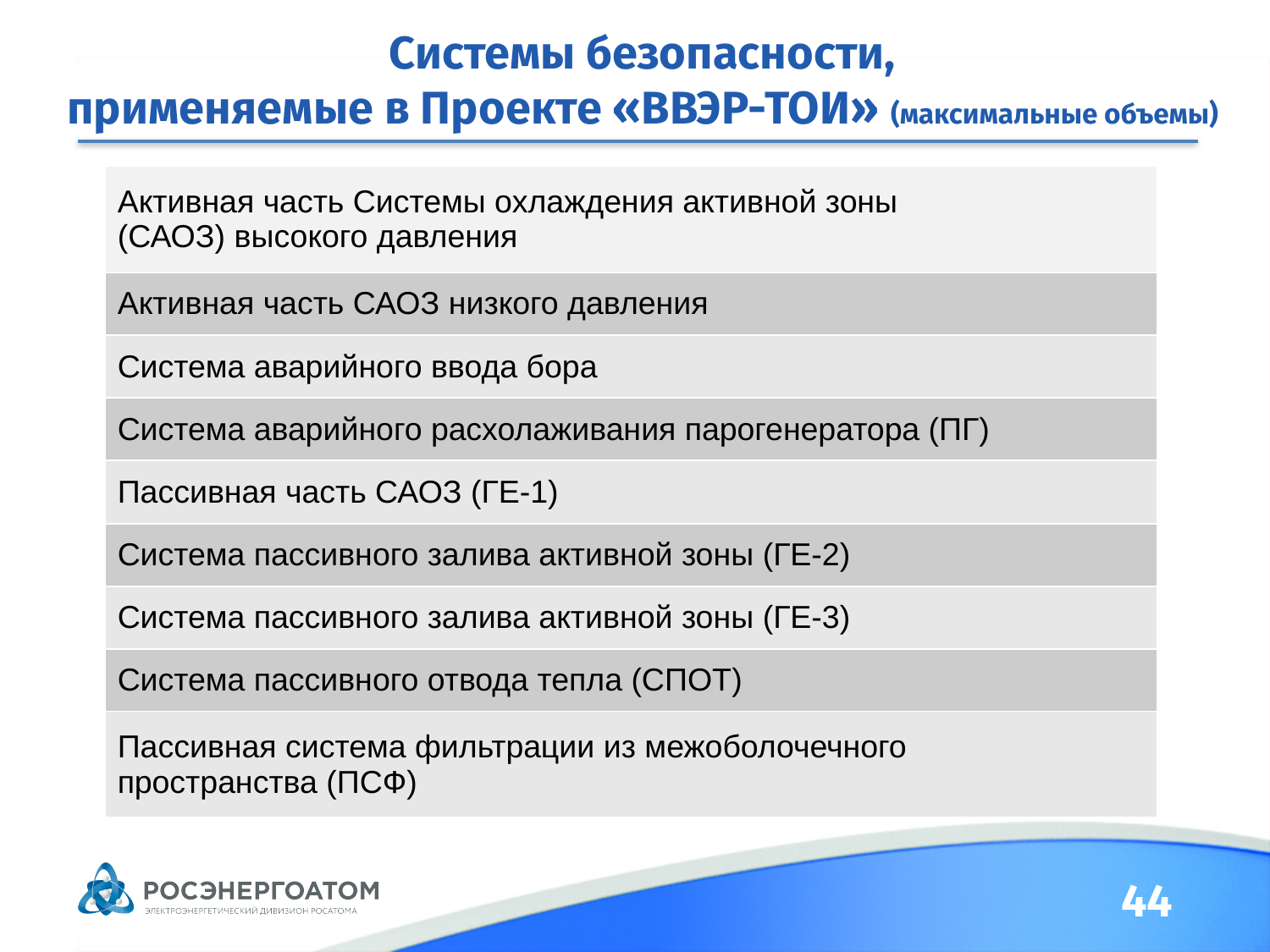

# Системы безопасности, применяемые в Проекте «ВВЭР-ТОИ» (максимальные объемы)
| Активная часть Системы охлаждения активной зоны (САОЗ) высокого давления |
| --- |
| Активная часть САОЗ низкого давления |
| Система аварийного ввода бора |
| Система аварийного расхолаживания парогенератора (ПГ) |
| Пассивная часть САОЗ (ГЕ-1) |
| Система пассивного залива активной зоны (ГЕ-2) |
| Система пассивного залива активной зоны (ГЕ-3) |
| Система пассивного отвода тепла (СПОТ) |
| Пассивная система фильтрации из межоболочечного пространства (ПСФ) |